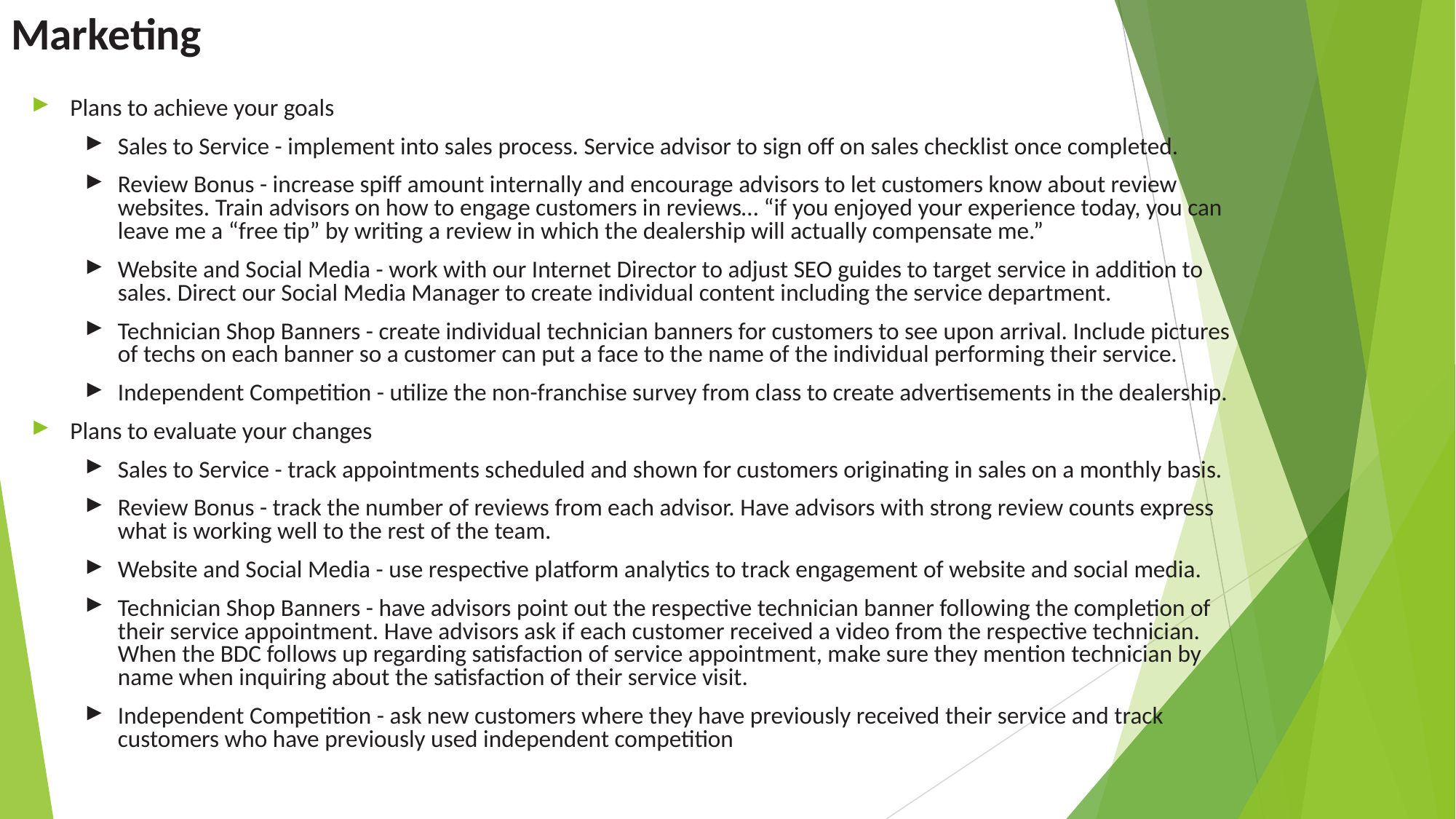

# Marketing
Plans to achieve your goals
Sales to Service - implement into sales process. Service advisor to sign off on sales checklist once completed.
Review Bonus - increase spiff amount internally and encourage advisors to let customers know about review websites. Train advisors on how to engage customers in reviews… “if you enjoyed your experience today, you can leave me a “free tip” by writing a review in which the dealership will actually compensate me.”
Website and Social Media - work with our Internet Director to adjust SEO guides to target service in addition to sales. Direct our Social Media Manager to create individual content including the service department.
Technician Shop Banners - create individual technician banners for customers to see upon arrival. Include pictures of techs on each banner so a customer can put a face to the name of the individual performing their service.
Independent Competition - utilize the non-franchise survey from class to create advertisements in the dealership.
Plans to evaluate your changes
Sales to Service - track appointments scheduled and shown for customers originating in sales on a monthly basis.
Review Bonus - track the number of reviews from each advisor. Have advisors with strong review counts express what is working well to the rest of the team.
Website and Social Media - use respective platform analytics to track engagement of website and social media.
Technician Shop Banners - have advisors point out the respective technician banner following the completion of their service appointment. Have advisors ask if each customer received a video from the respective technician. When the BDC follows up regarding satisfaction of service appointment, make sure they mention technician by name when inquiring about the satisfaction of their service visit.
Independent Competition - ask new customers where they have previously received their service and track customers who have previously used independent competition